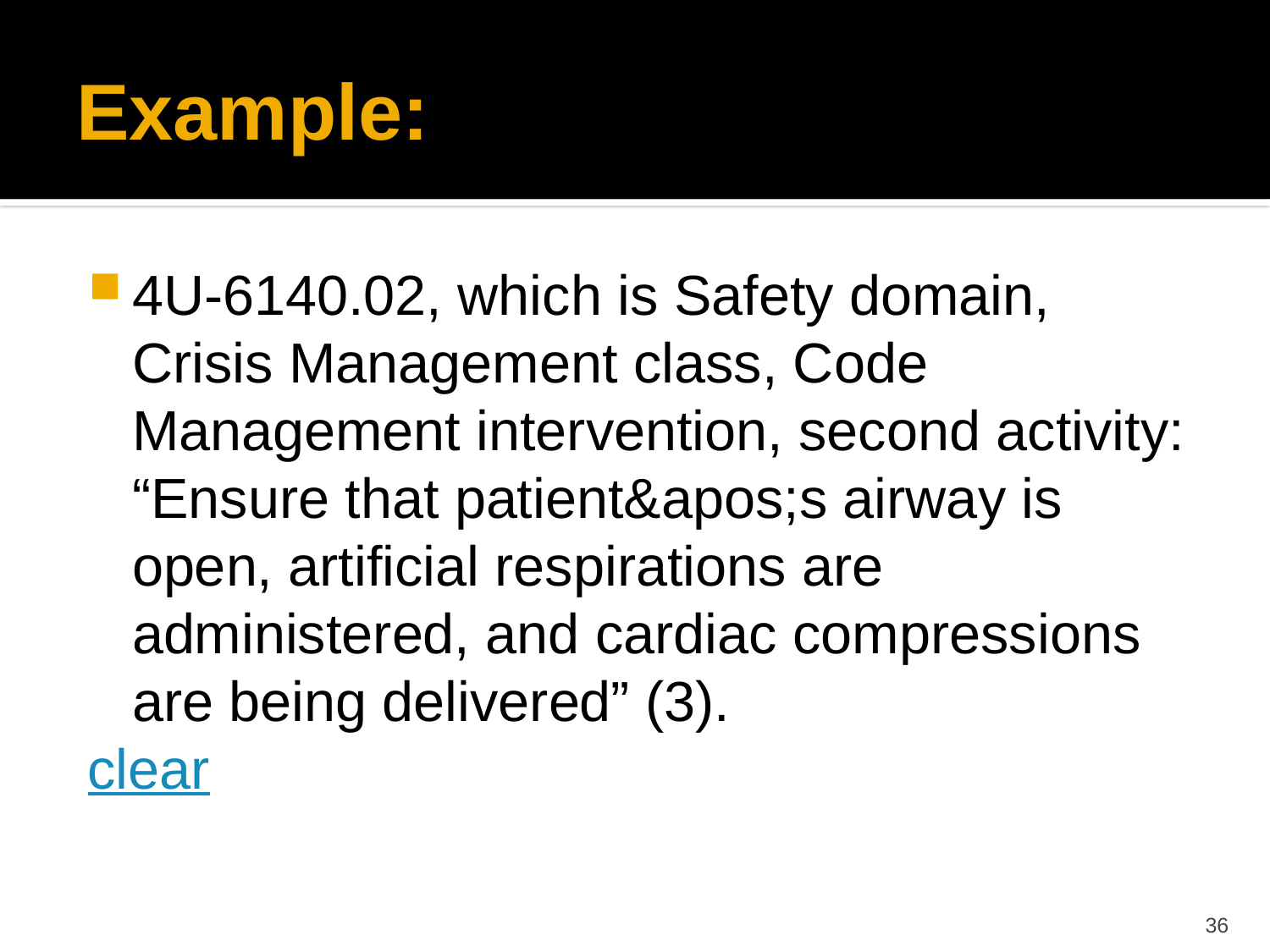

# Example:
4U-6140.02, which is Safety domain, Crisis Management class, Code Management intervention, second activity: “Ensure that patient&apos;s airway is open, artificial respirations are administered, and cardiac compressions are being delivered” (3).
clear
36